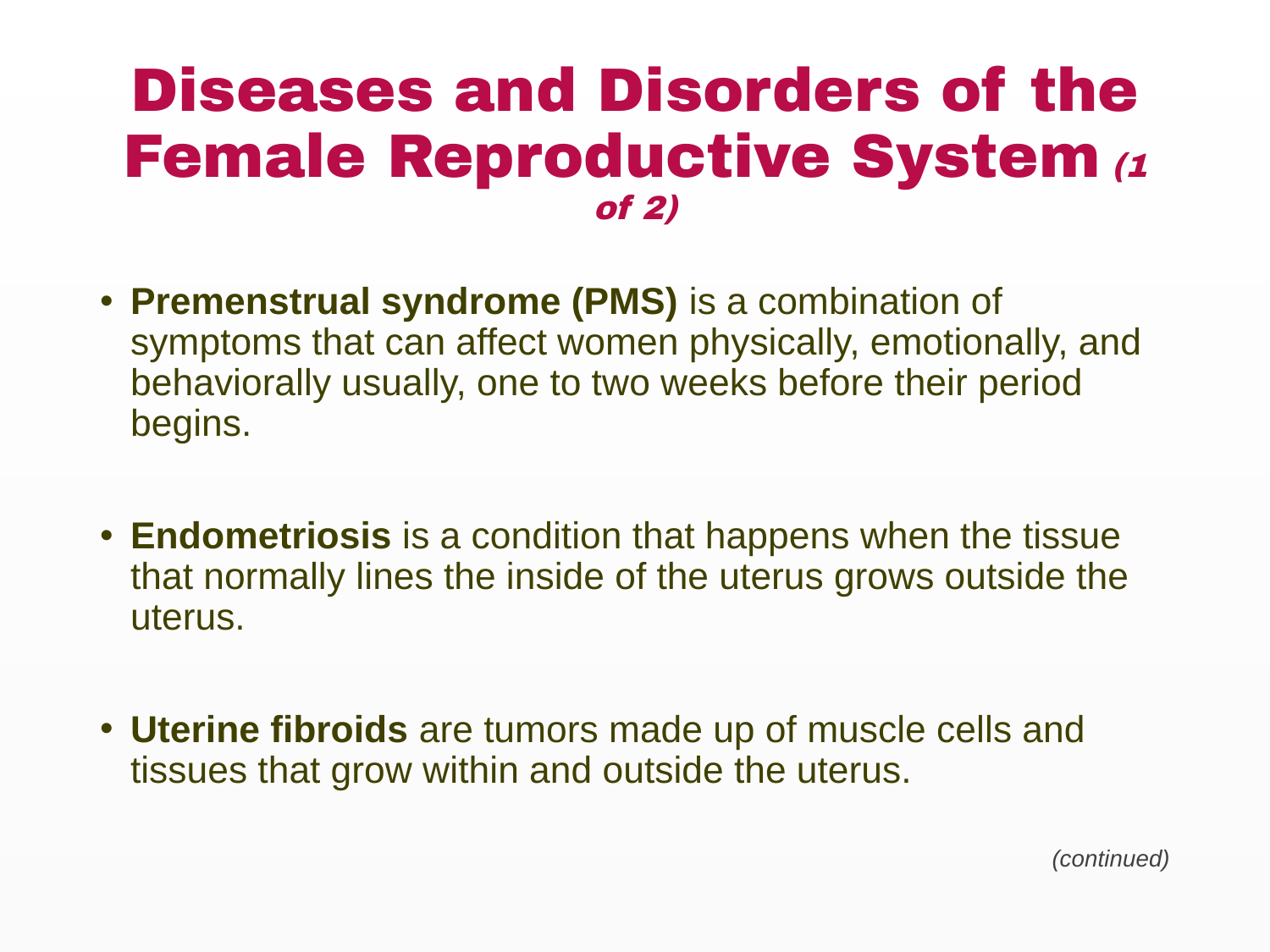

# Diseases and Disorders of the Female Reproductive System (1 of 2)
Premenstrual syndrome (PMS) is a combination of symptoms that can affect women physically, emotionally, and behaviorally usually, one to two weeks before their period begins.

Endometriosis is a condition that happens when the tissue that normally lines the inside of the uterus grows outside the uterus.

Uterine fibroids are tumors made up of muscle cells and tissues that grow within and outside the uterus.

(continued)